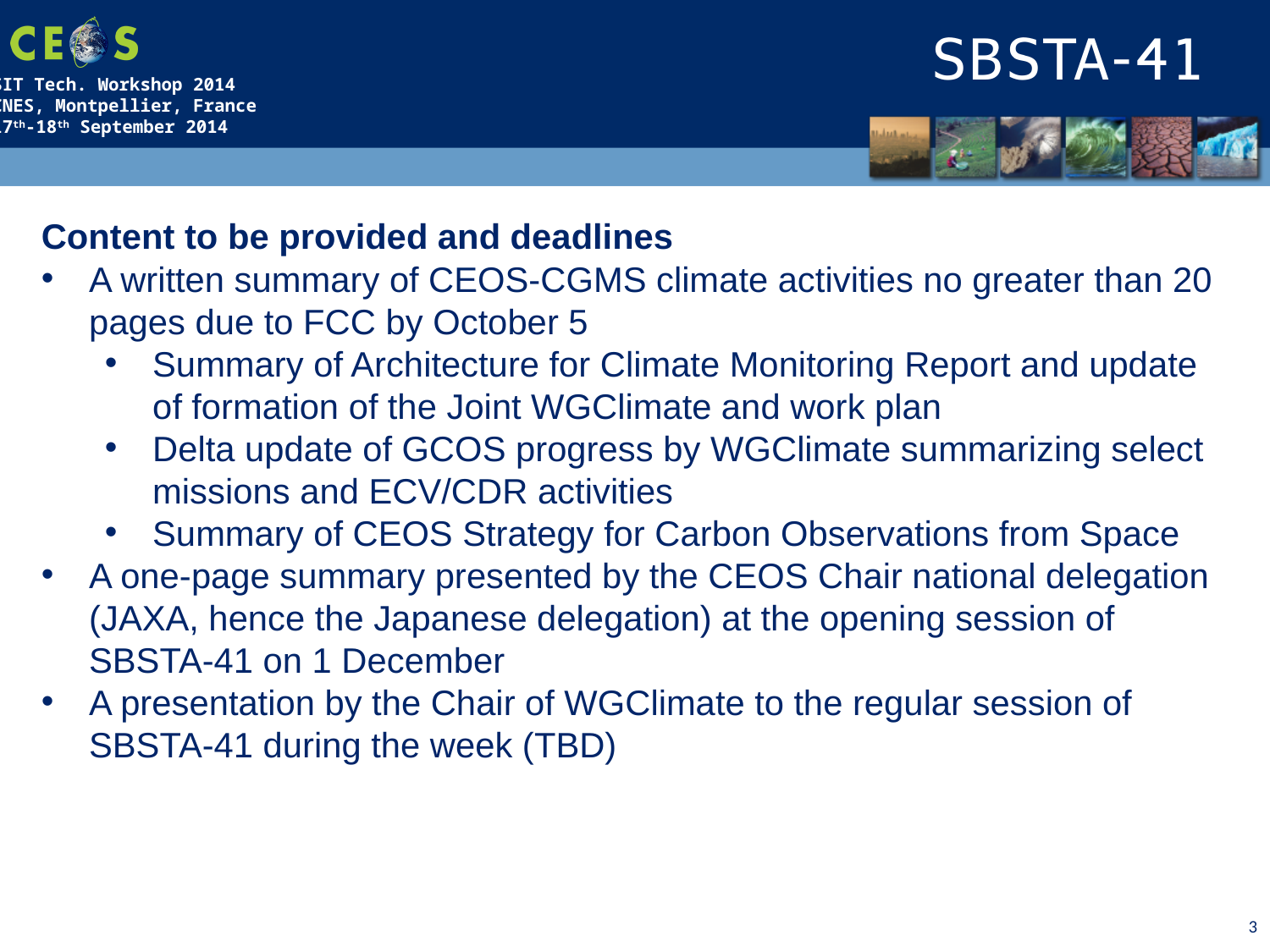

SBSTA-41
Content to be provided and deadlines
A written summary of CEOS-CGMS climate activities no greater than 20 pages due to FCC by October 5
Summary of Architecture for Climate Monitoring Report and update of formation of the Joint WGClimate and work plan
Delta update of GCOS progress by WGClimate summarizing select missions and ECV/CDR activities
Summary of CEOS Strategy for Carbon Observations from Space
A one-page summary presented by the CEOS Chair national delegation (JAXA, hence the Japanese delegation) at the opening session of SBSTA-41 on 1 December
A presentation by the Chair of WGClimate to the regular session of SBSTA-41 during the week (TBD)
3